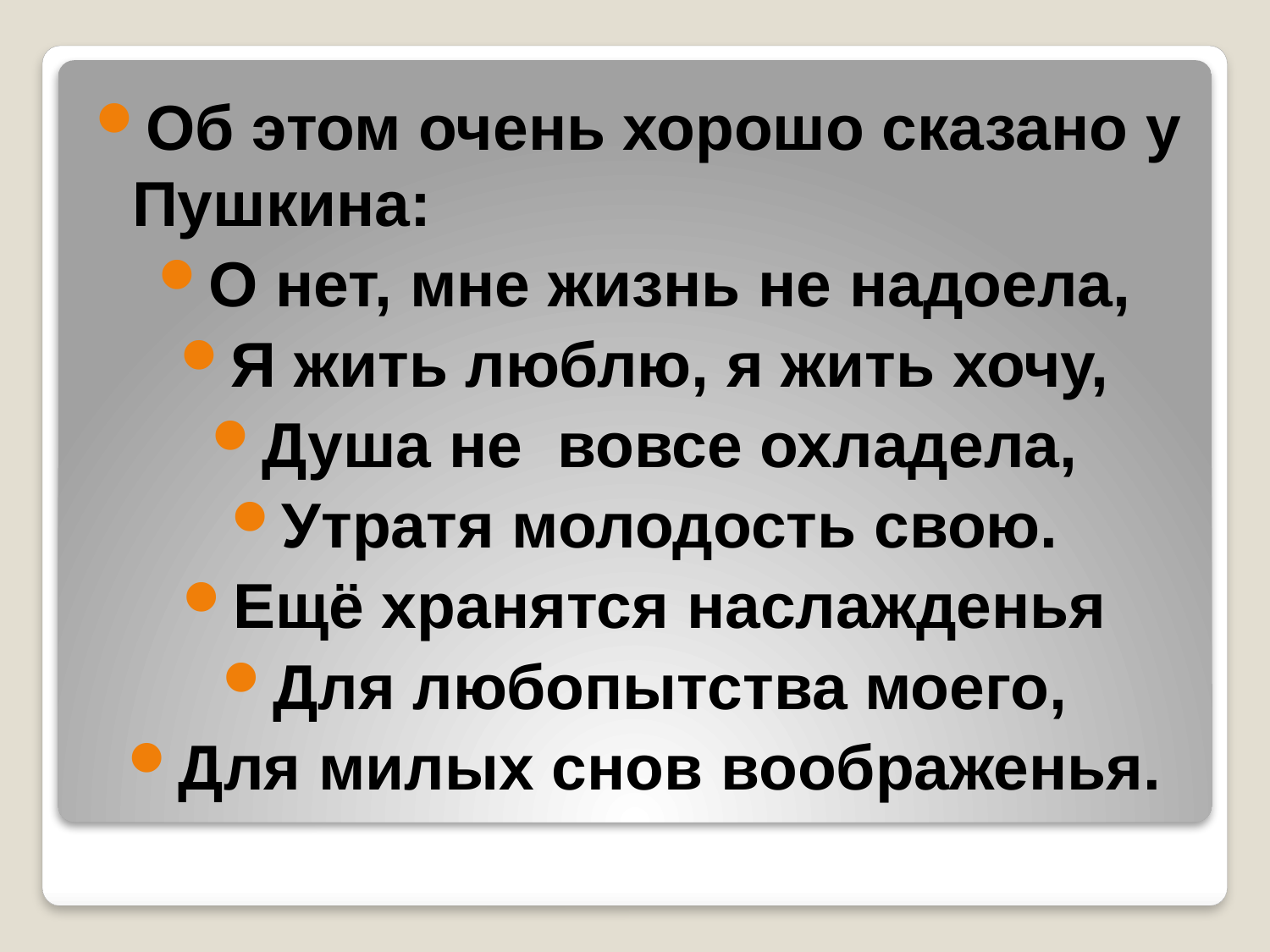

Об этом очень хорошо сказано у Пушкина:
О нет, мне жизнь не надоела,
Я жить люблю, я жить хочу,
Душа не  вовсе охладела,
Утратя молодость свою.
Ещё хранятся наслажденья
Для любопытства моего,
Для милых снов воображенья.
#